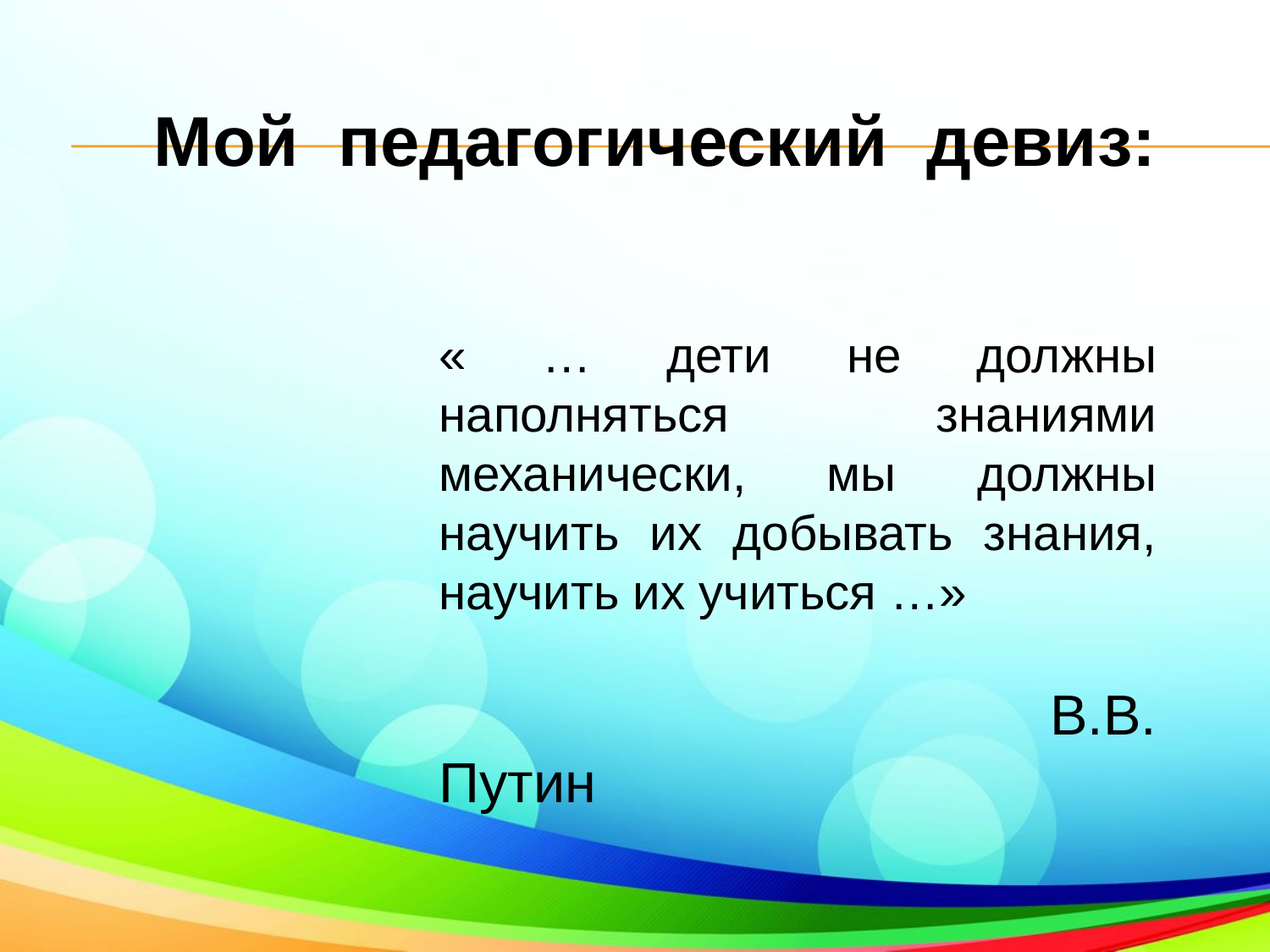

Мой  педагогический  девиз:
« … дети не должны наполняться знаниями механически, мы должны научить их добывать знания, научить их учиться …»

                                В.В. Путин